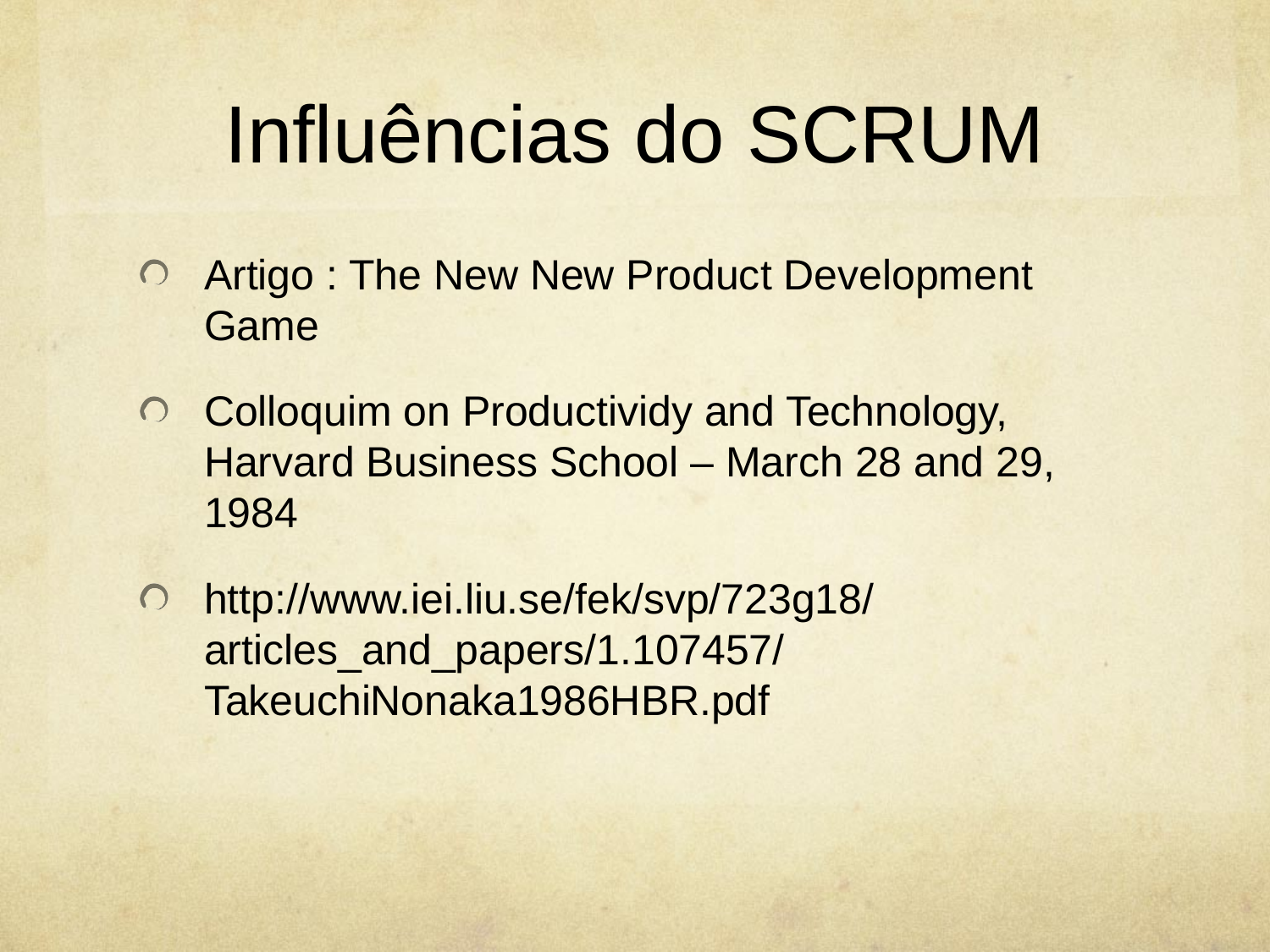

# Influências do SCRUM
Artigo : The New New Product Development Game
Colloquim on Productividy and Technology, Harvard Business School – March 28 and 29, 1984
http://www.iei.liu.se/fek/svp/723g18/articles_and_papers/1.107457/TakeuchiNonaka1986HBR.pdf